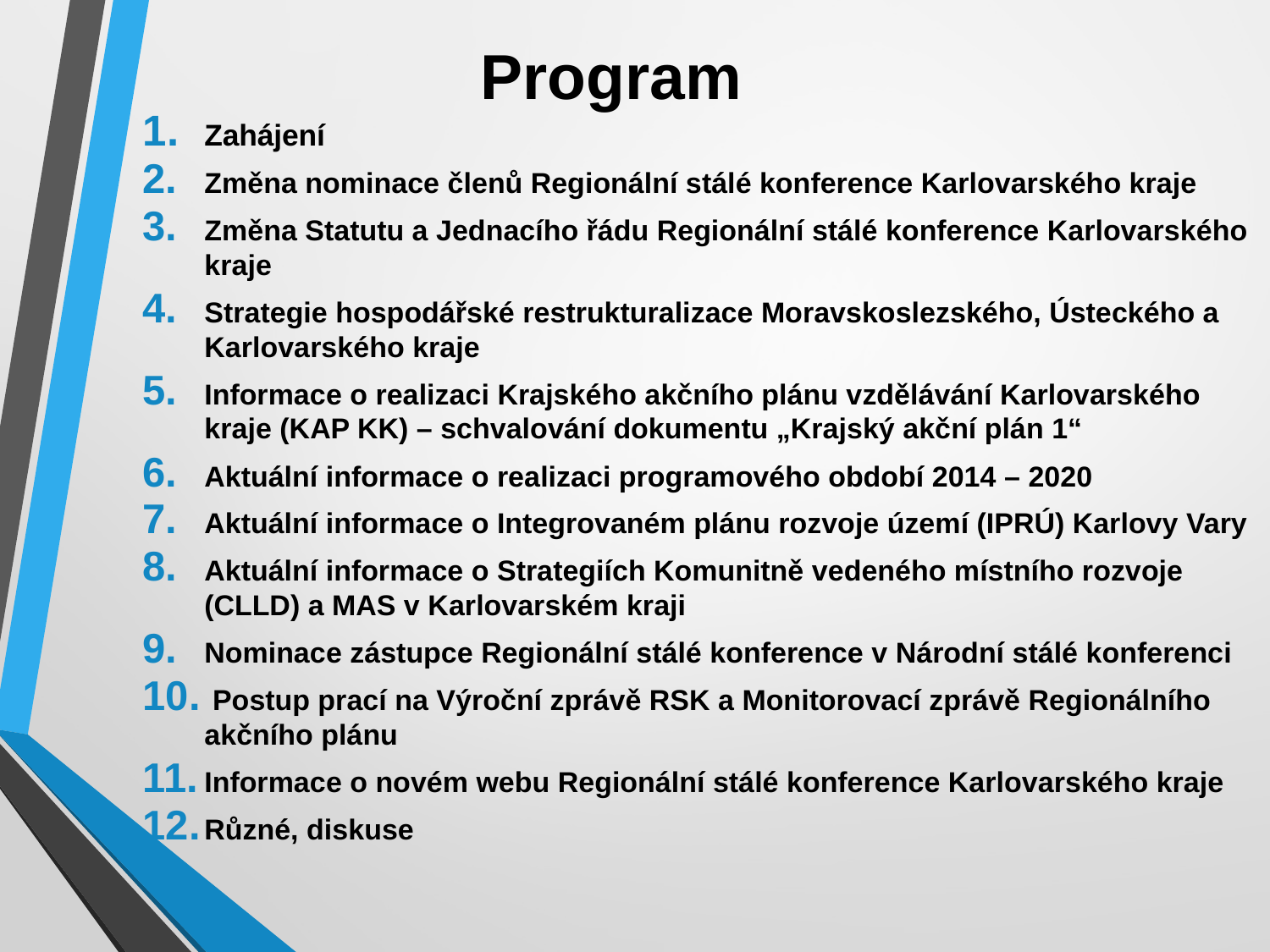

# Program
Zahájení
Změna nominace členů Regionální stálé konference Karlovarského kraje
Změna Statutu a Jednacího řádu Regionální stálé konference Karlovarského kraje
Strategie hospodářské restrukturalizace Moravskoslezského, Ústeckého a Karlovarského kraje
Informace o realizaci Krajského akčního plánu vzdělávání Karlovarského kraje (KAP KK) – schvalování dokumentu „Krajský akční plán 1“
Aktuální informace o realizaci programového období 2014 – 2020
Aktuální informace o Integrovaném plánu rozvoje území (IPRÚ) Karlovy Vary
Aktuální informace o Strategiích Komunitně vedeného místního rozvoje (CLLD) a MAS v Karlovarském kraji
Nominace zástupce Regionální stálé konference v Národní stálé konferenci
 Postup prací na Výroční zprávě RSK a Monitorovací zprávě Regionálního akčního plánu
Informace o novém webu Regionální stálé konference Karlovarského kraje
Různé, diskuse